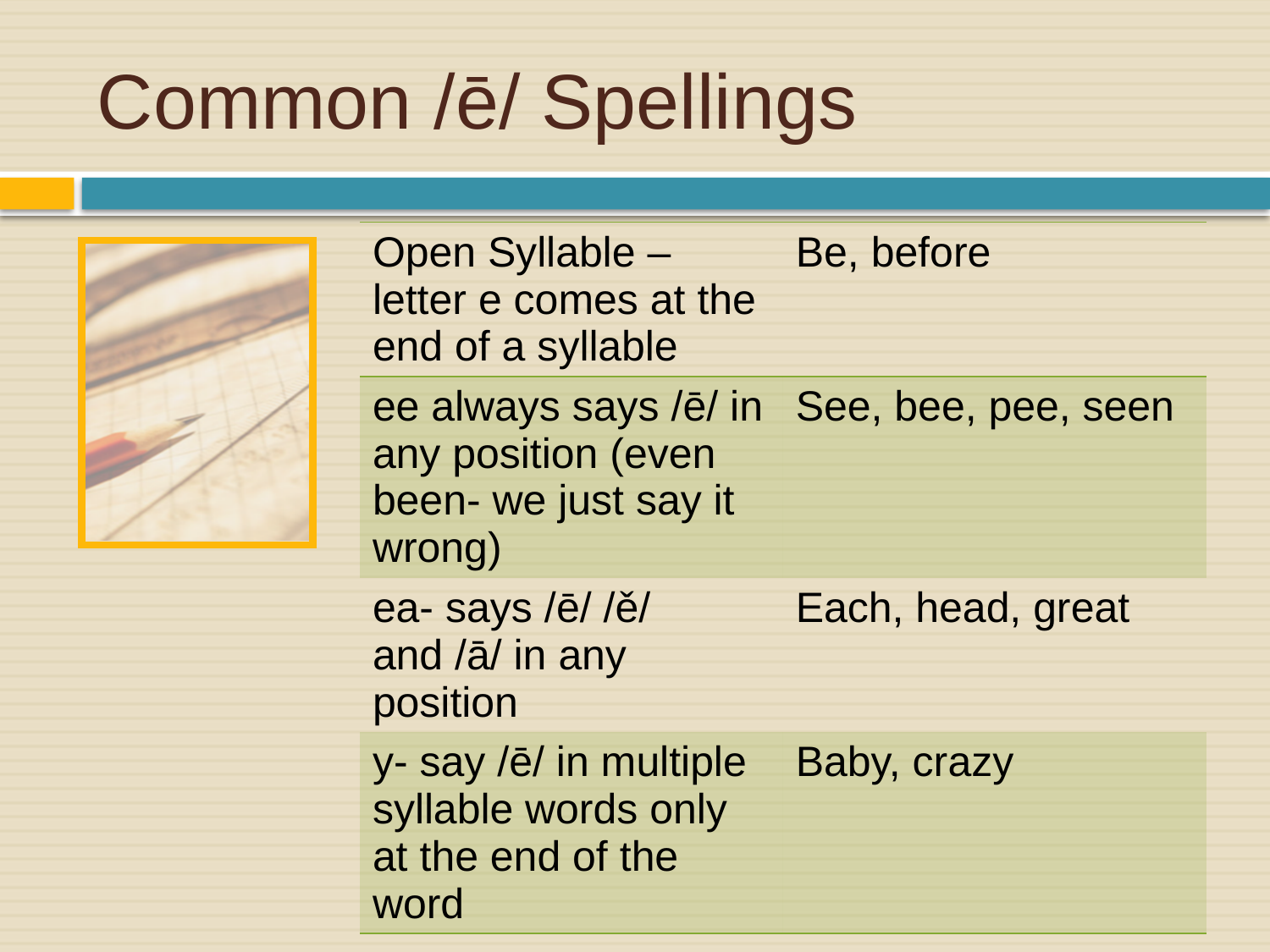

# Common /ē/ Spellings
| Open Syllable – letter e comes at the end of a syllable | Be, before |
| --- | --- |
| ee always says /ē/ in any position (even been- we just say it wrong) | See, bee, pee, seen |
| ea- says /ē/ /ě/ and /ā/ in any position | Each, head, great |
| y- say /ē/ in multiple syllable words only at the end of the word | Baby, crazy |